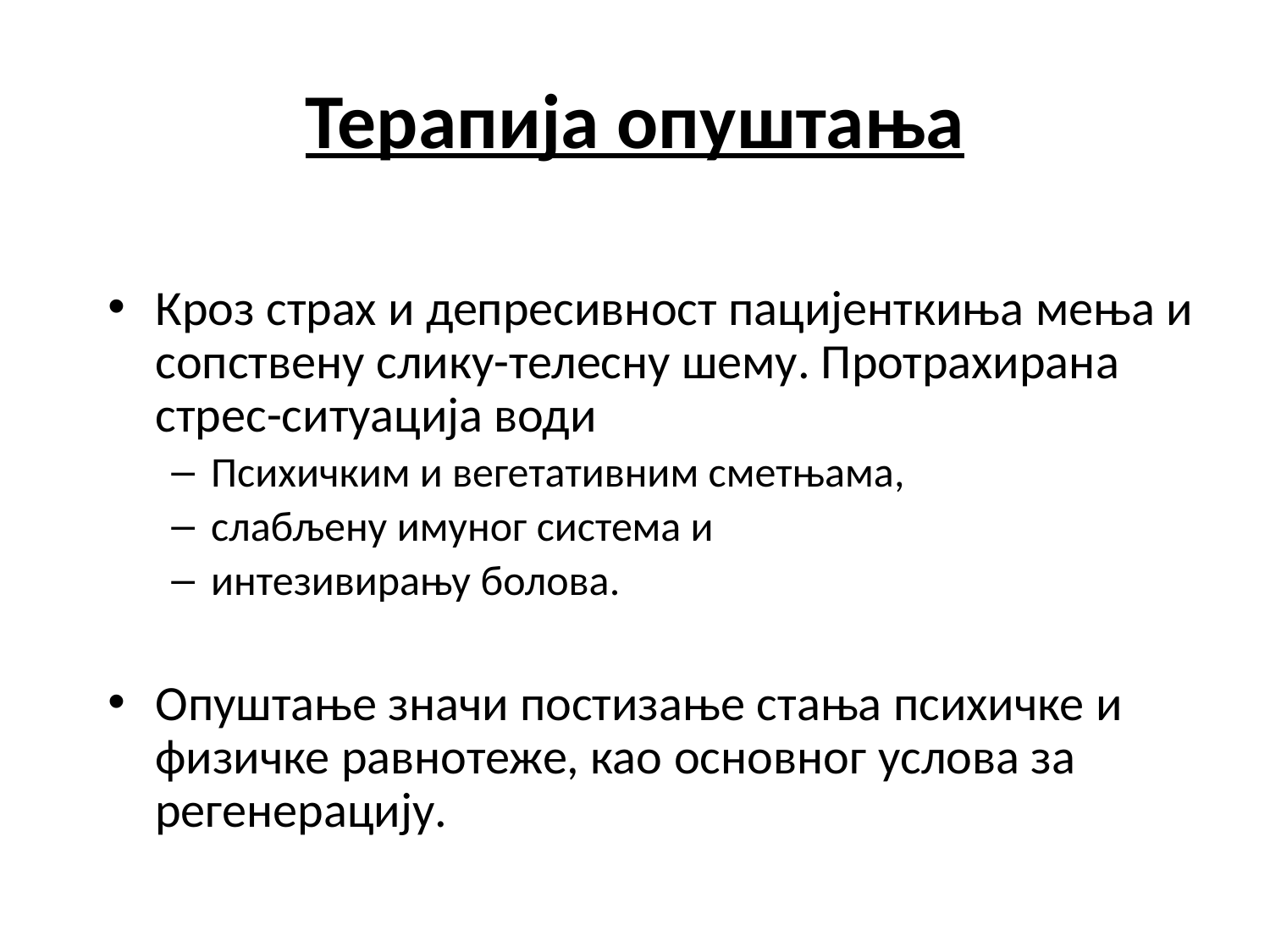

# Терапија опуштања
Кроз страх и депресивност пацијенткиња мења и сопствену слику-телесну шему. Протрахирана стрес-ситуација води
Психичким и вегетативним сметњама,
слабљену имуног система и
интезивирању болова.

Опуштање значи постизање стања психичке и физичке равнотеже, као основног услова за регенерацију.